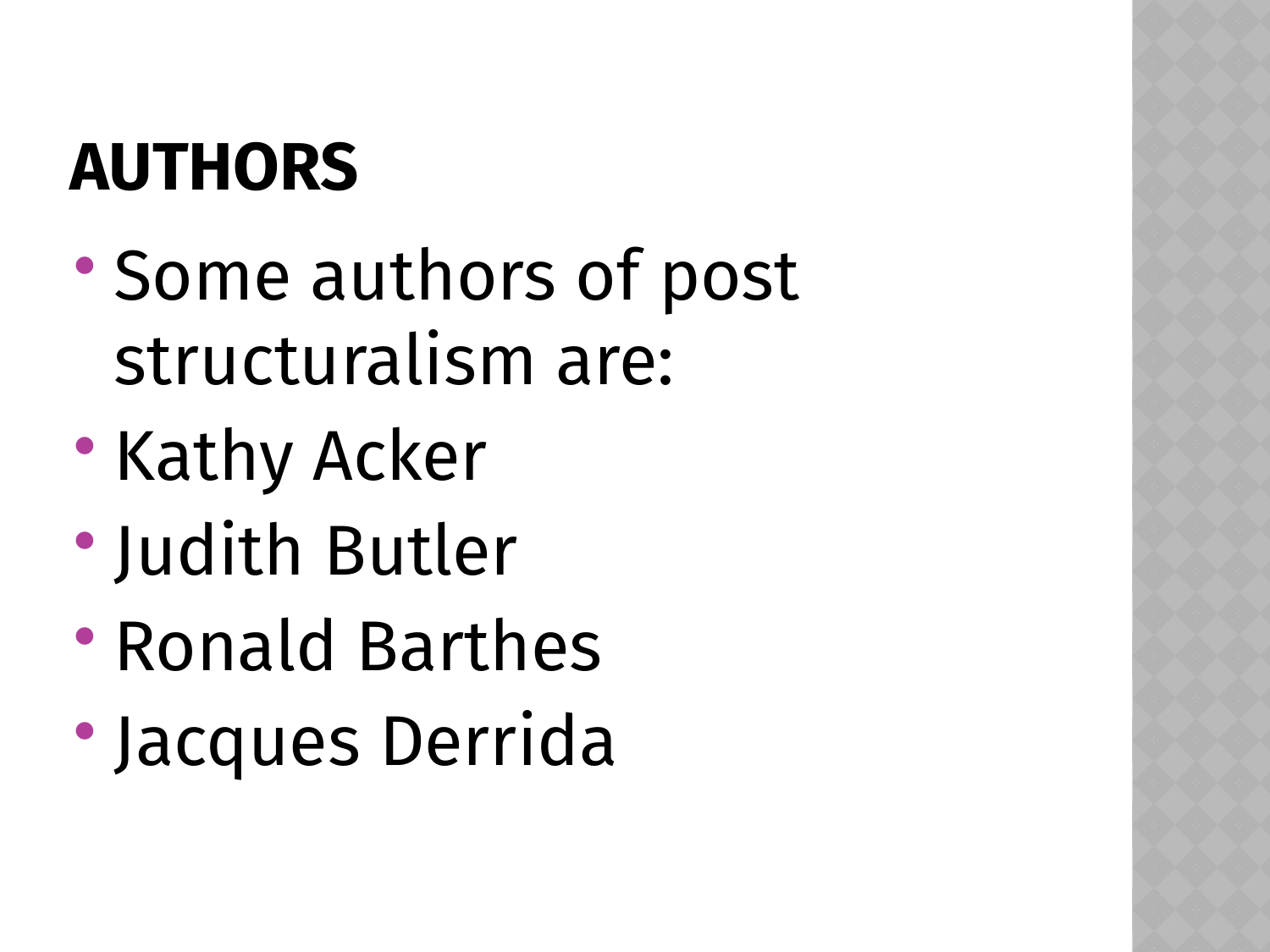

# Authors
Some authors of post structuralism are:
Kathy Acker
Judith Butler
Ronald Barthes
Jacques Derrida